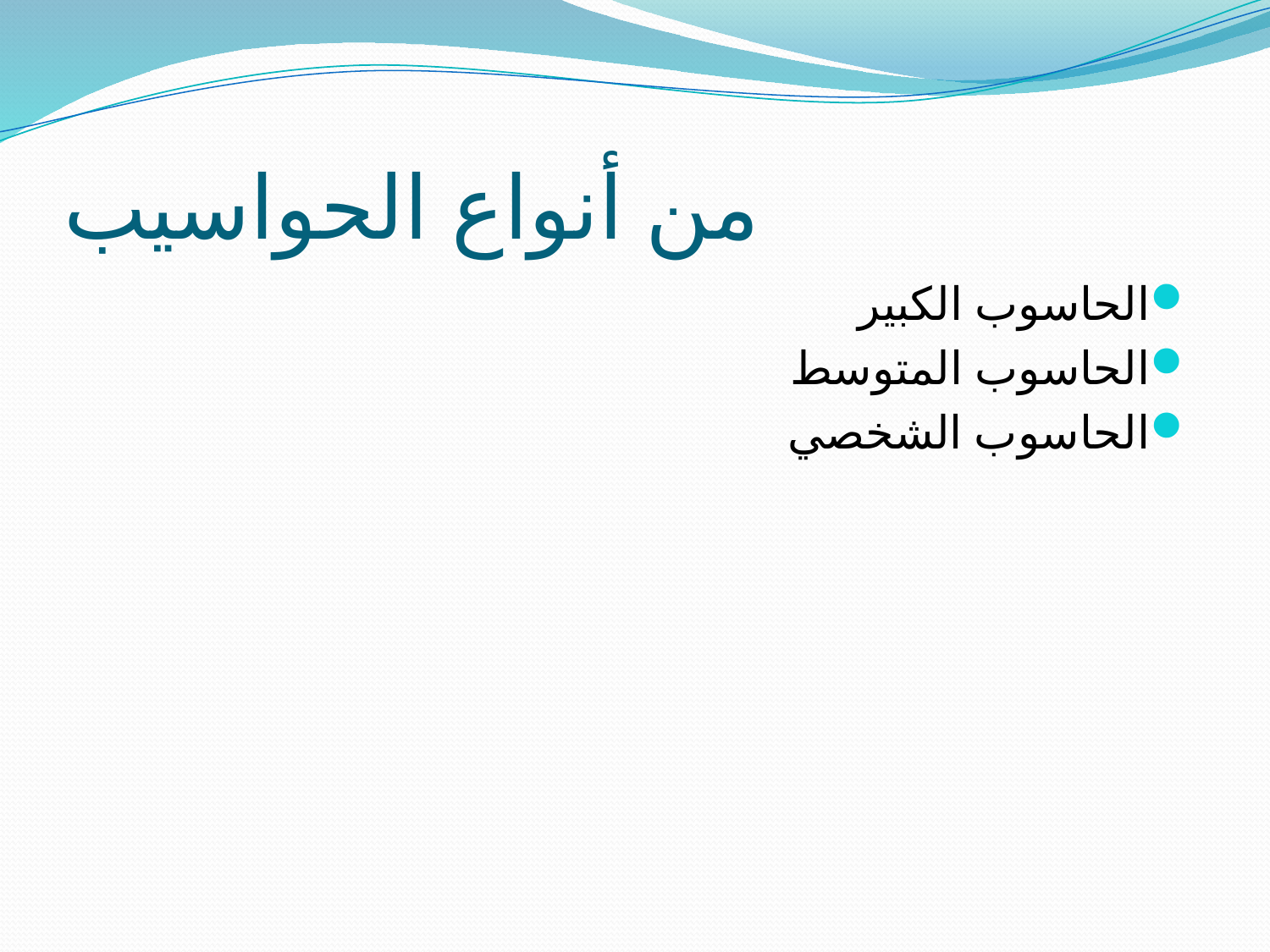

# من أنواع الحواسيب
الحاسوب الكبير
الحاسوب المتوسط
الحاسوب الشخصي